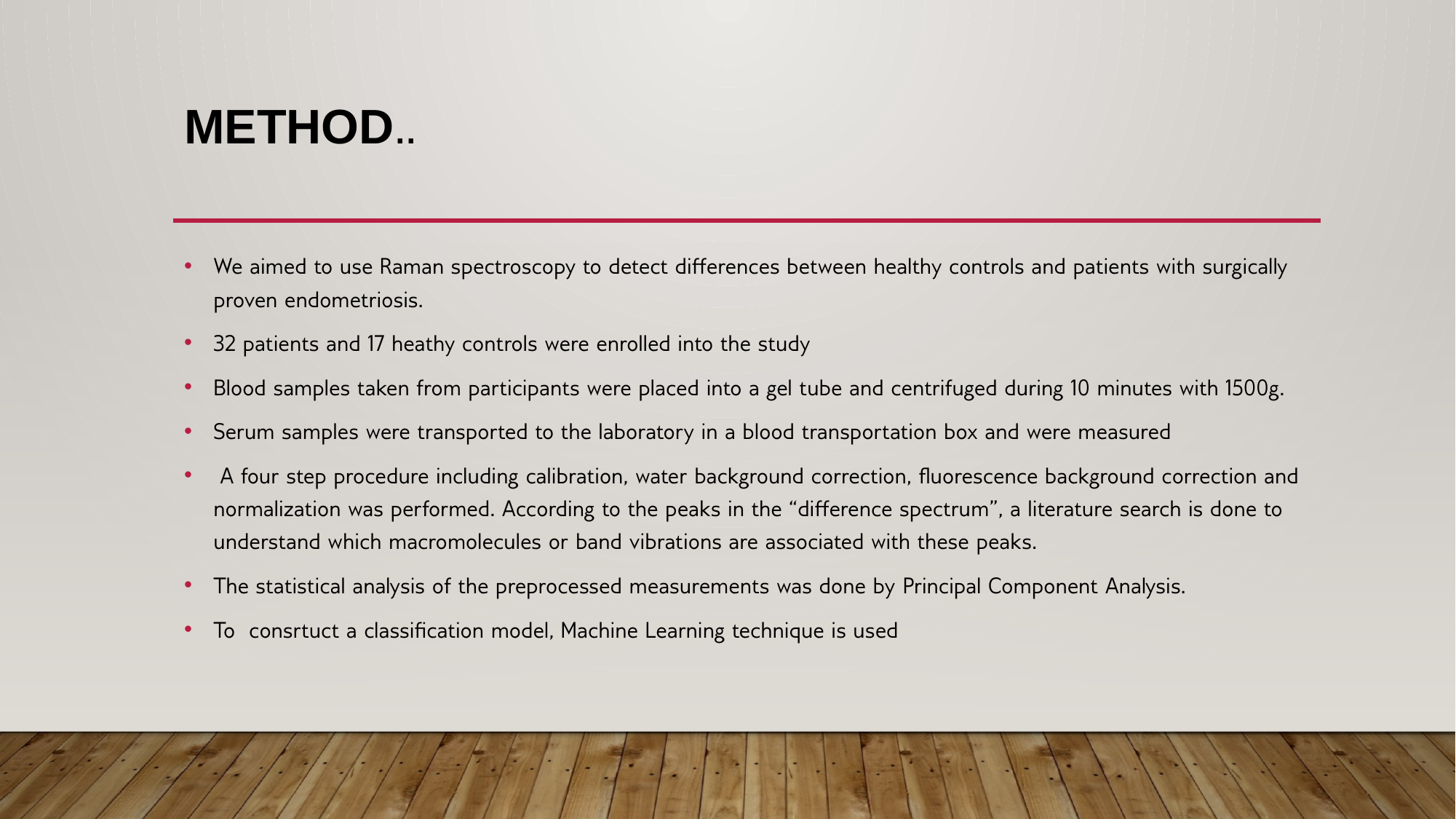

# Method..
We aimed to use Raman spectroscopy to detect differences between healthy controls and patients with surgically proven endometriosis.
32 patients and 17 heathy controls were enrolled into the study
Blood samples taken from participants were placed into a gel tube and centrifuged during 10 minutes with 1500g.
Serum samples were transported to the laboratory in a blood transportation box and were measured
 A four step procedure including calibration, water background correction, fluorescence background correction and normalization was performed. According to the peaks in the “difference spectrum”, a literature search is done to understand which macromolecules or band vibrations are associated with these peaks.
The statistical analysis of the preprocessed measurements was done by Principal Component Analysis.
To  consrtuct a classification model, Machine Learning technique is used